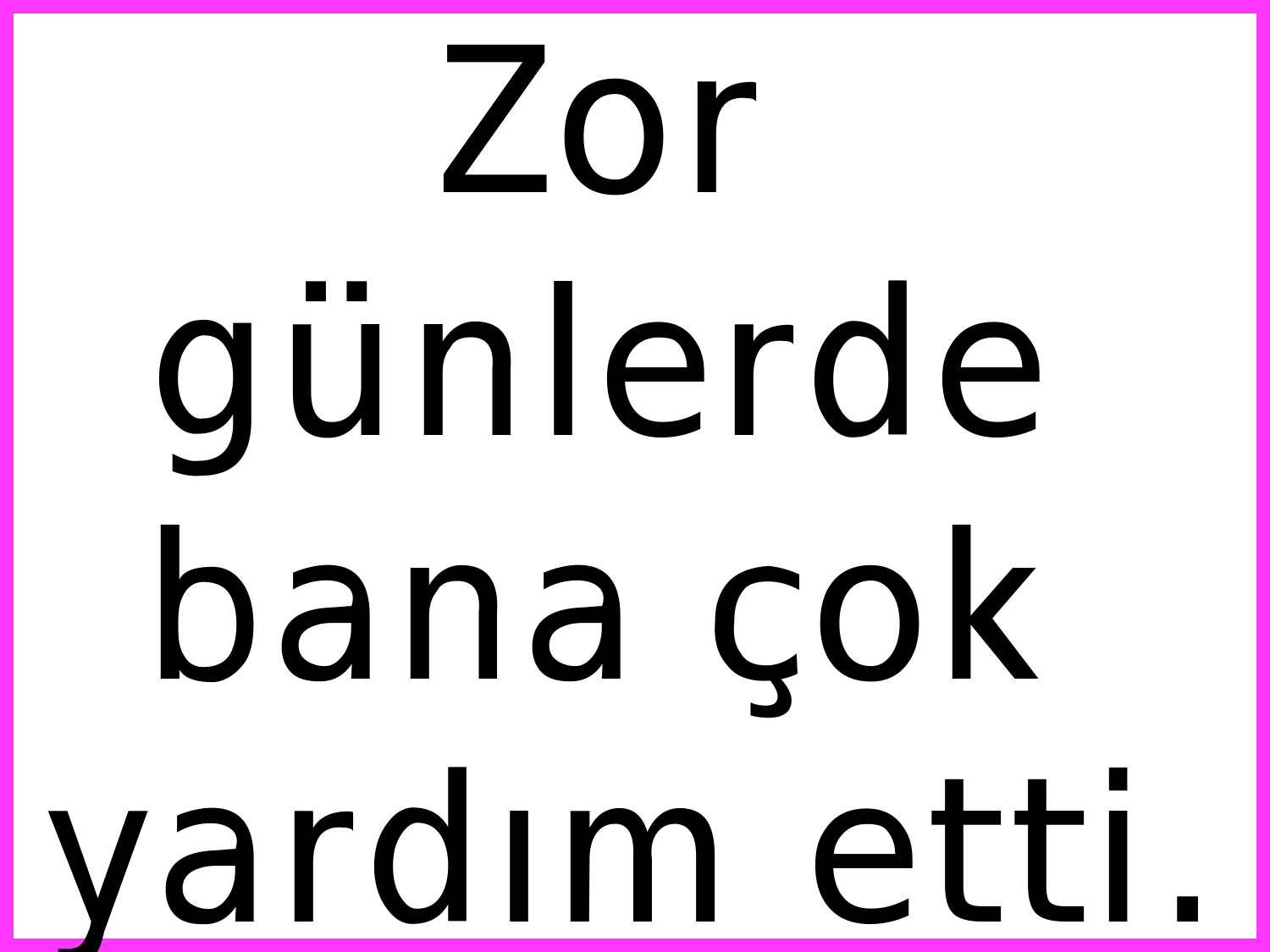

# Zor günlerde bana çok yardım etti.